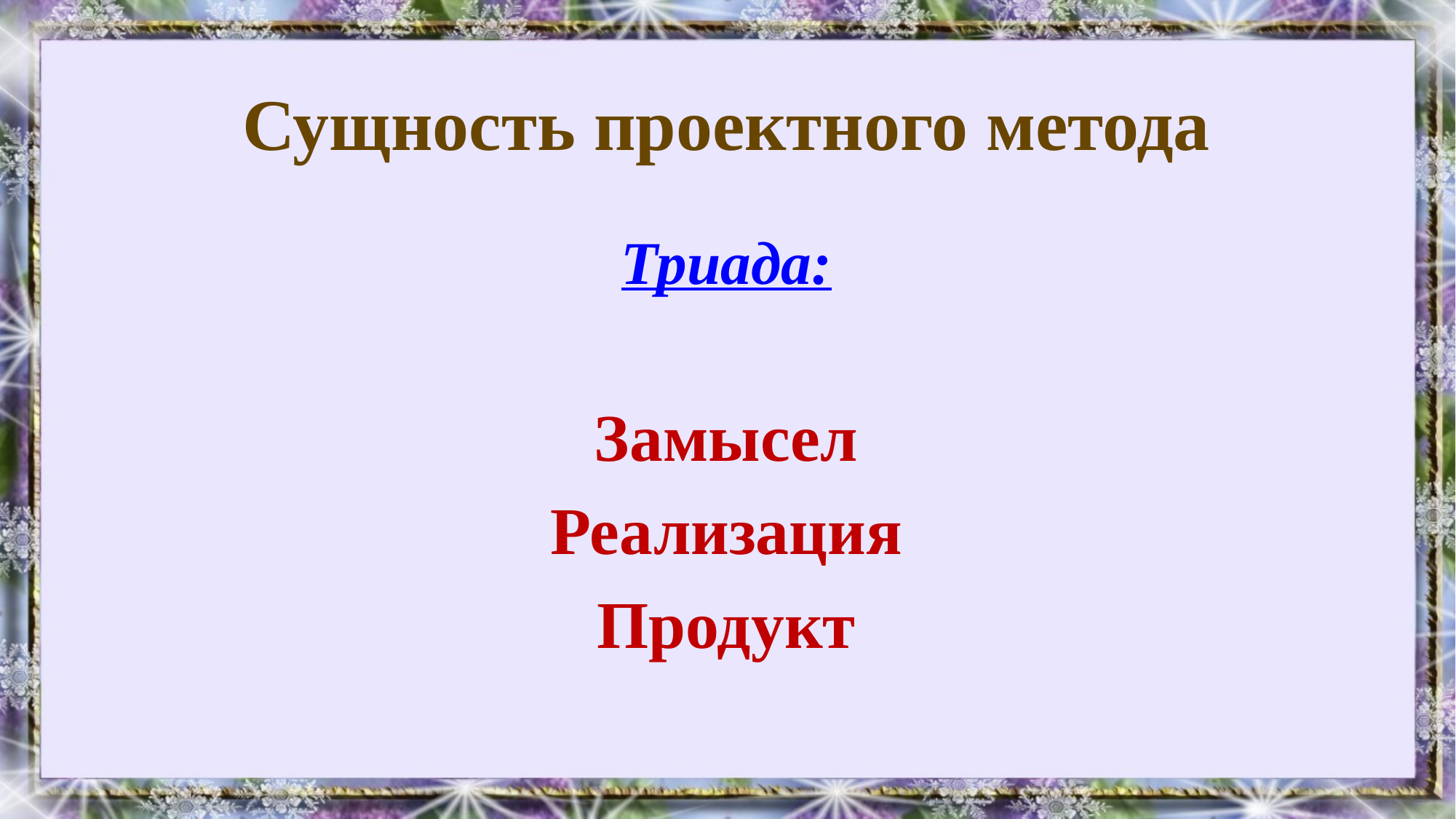

# Сущность проектного метода
Триада:

Замысел
Реализация
Продукт